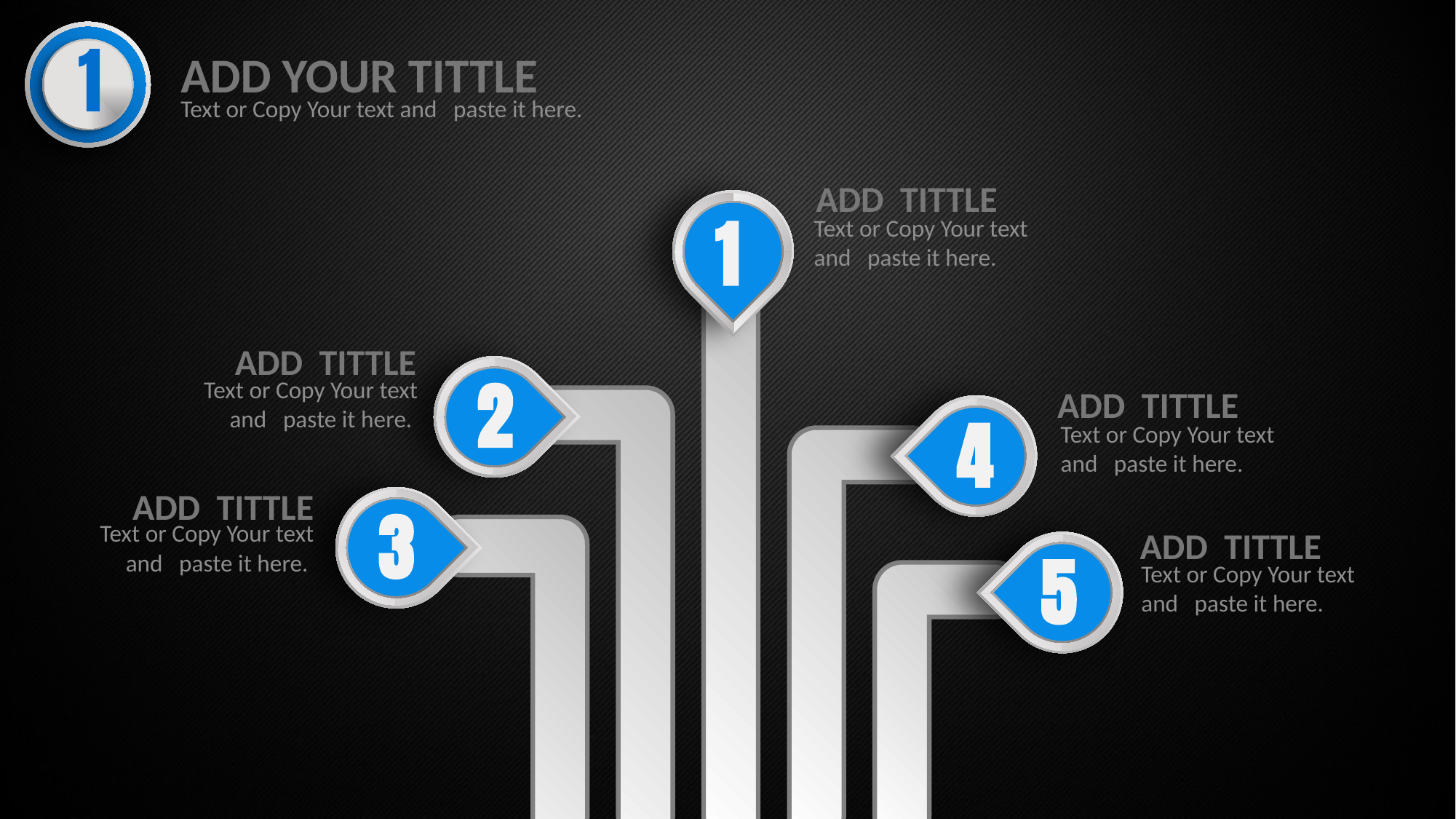

1
ADD YOUR TITTLE
Text or Copy Your text and   paste it here.
ADD  TITTLE

1
Text or Copy Your text and   paste it here.
ADD  TITTLE

2
Text or Copy Your text and   paste it here.
ADD  TITTLE

4
Text or Copy Your text and   paste it here.
ADD  TITTLE

3
Text or Copy Your text and   paste it here.
ADD  TITTLE

5
Text or Copy Your text and   paste it here.